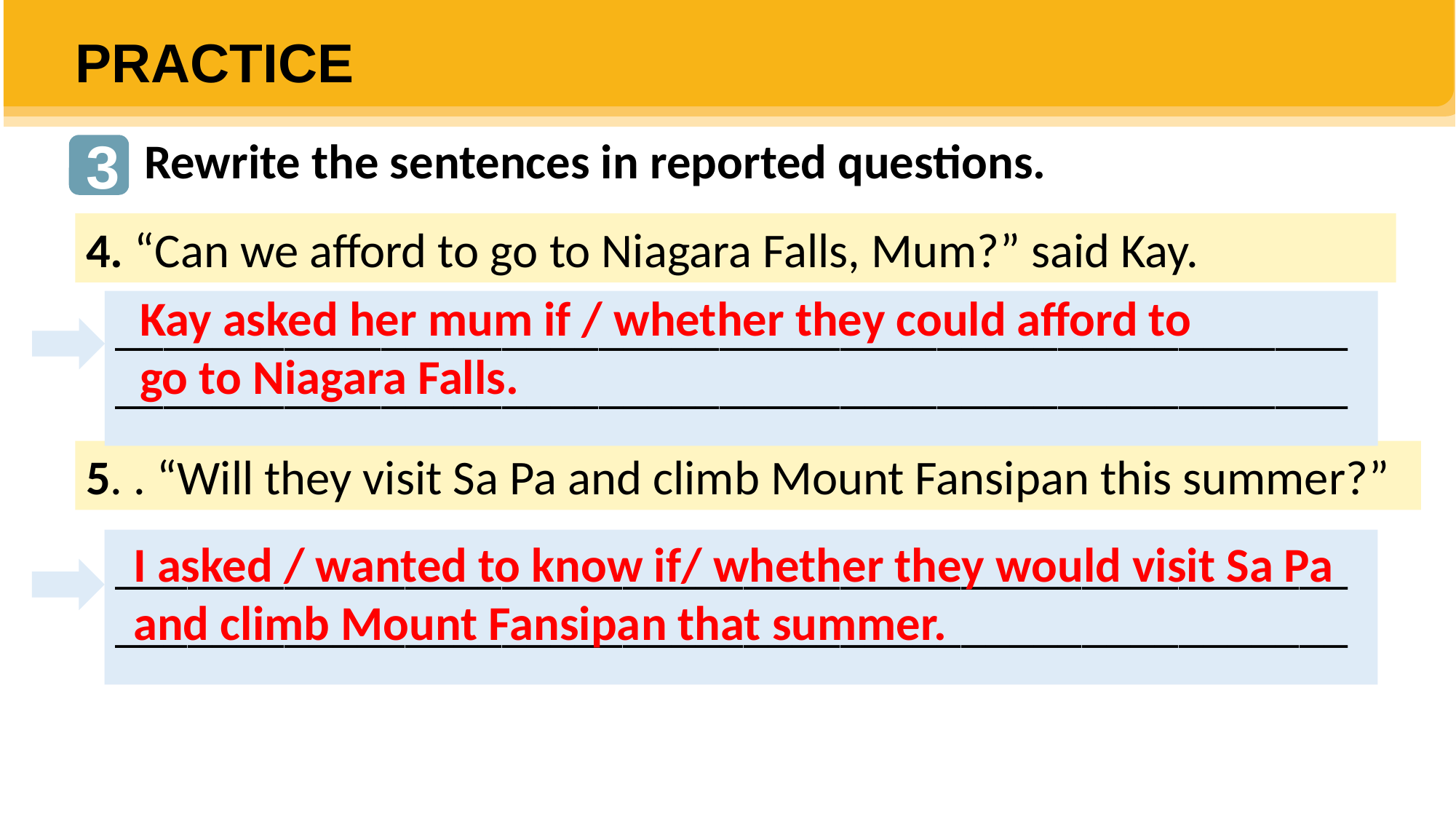

PRACTICE
3
Rewrite the sentences in reported questions.

4. “Can we afford to go to Niagara Falls, Mum?” said Kay.
Kay asked her mum if / whether they could afford to
go to Niagara Falls.
______________________________________________________________________________________________________

5. . “Will they visit Sa Pa and climb Mount Fansipan this summer?”
I asked / wanted to know if/ whether they would visit Sa Pa
and climb Mount Fansipan that summer.
______________________________________________________________________________________________________